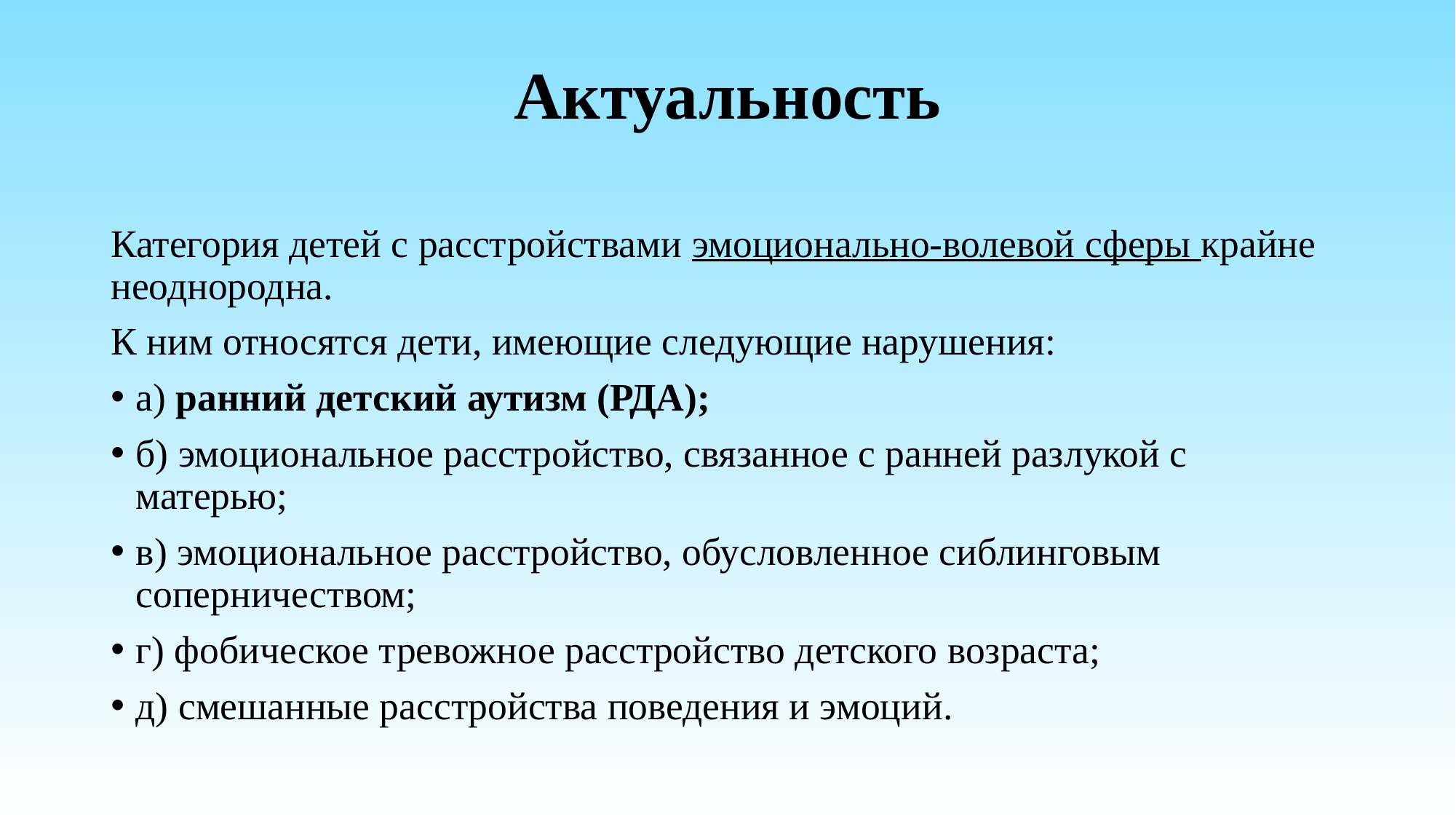

# Актуальность
Категория детей с расстройствами эмоционально-волевой сферы крайне неоднородна.
К ним относятся дети, имеющие следующие нарушения:
а) ранний детский аутизм (РДА);
б) эмоциональное расстройство, связанное с ранней разлукой с матерью;
в) эмоциональное расстройство, обусловленное сиблинговым соперничеством;
г) фобическое тревожное расстройство детского возраста;
д) смешанные расстройства поведения и эмоций.